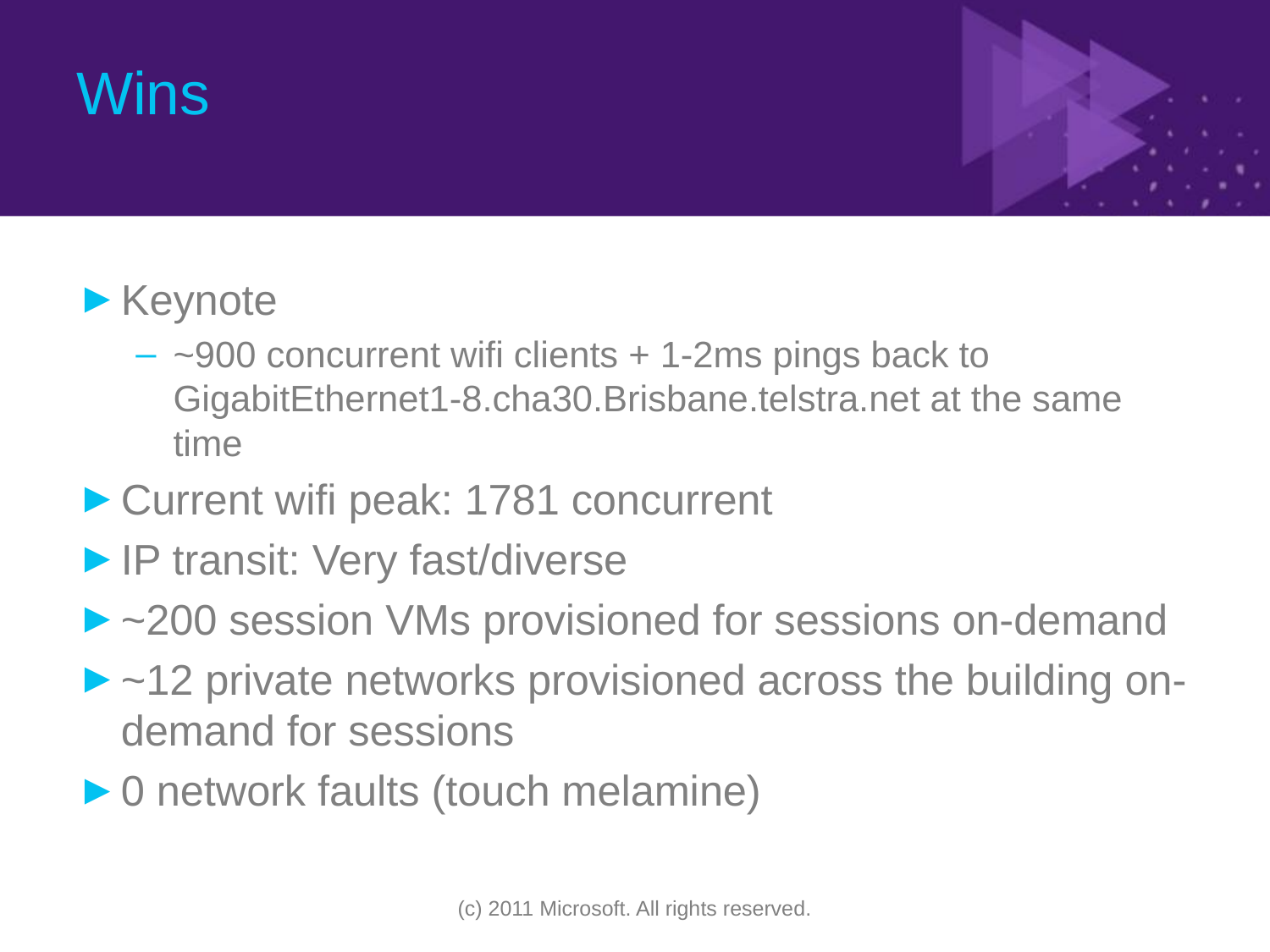

# Wins
Keynote
~900 concurrent wifi clients + 1-2ms pings back to GigabitEthernet1-8.cha30.Brisbane.telstra.net at the same time
Current wifi peak: 1781 concurrent
IP transit: Very fast/diverse
~200 session VMs provisioned for sessions on-demand
~12 private networks provisioned across the building on-demand for sessions
0 network faults (touch melamine)
(c) 2011 Microsoft. All rights reserved.